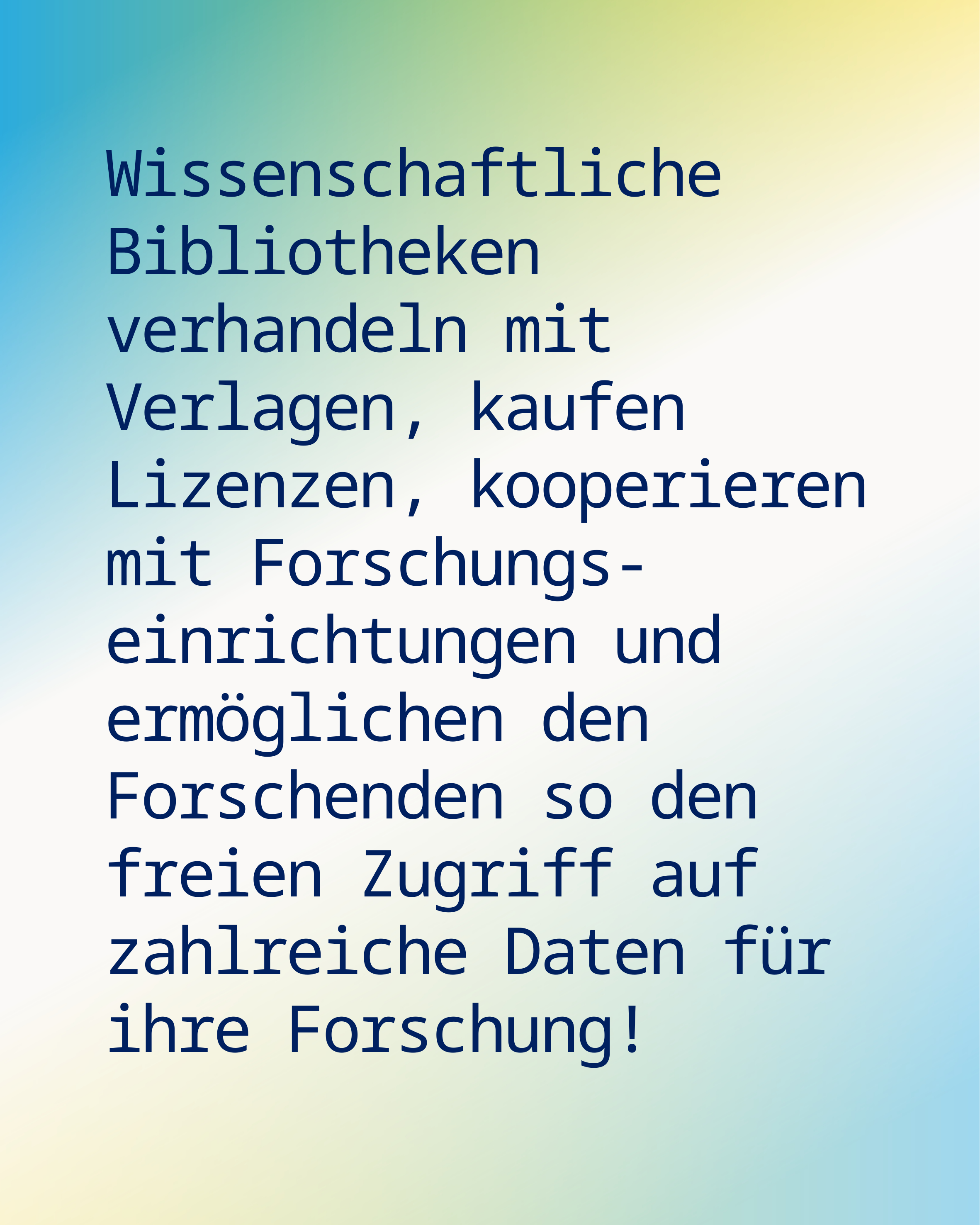

Wissenschaftliche Bibliotheken verhandeln mit Verlagen, kaufen Lizenzen, kooperieren mit Forschungs-einrichtungen und ermöglichen den Forschenden so den freien Zugriff auf zahlreiche Daten für ihre Forschung!